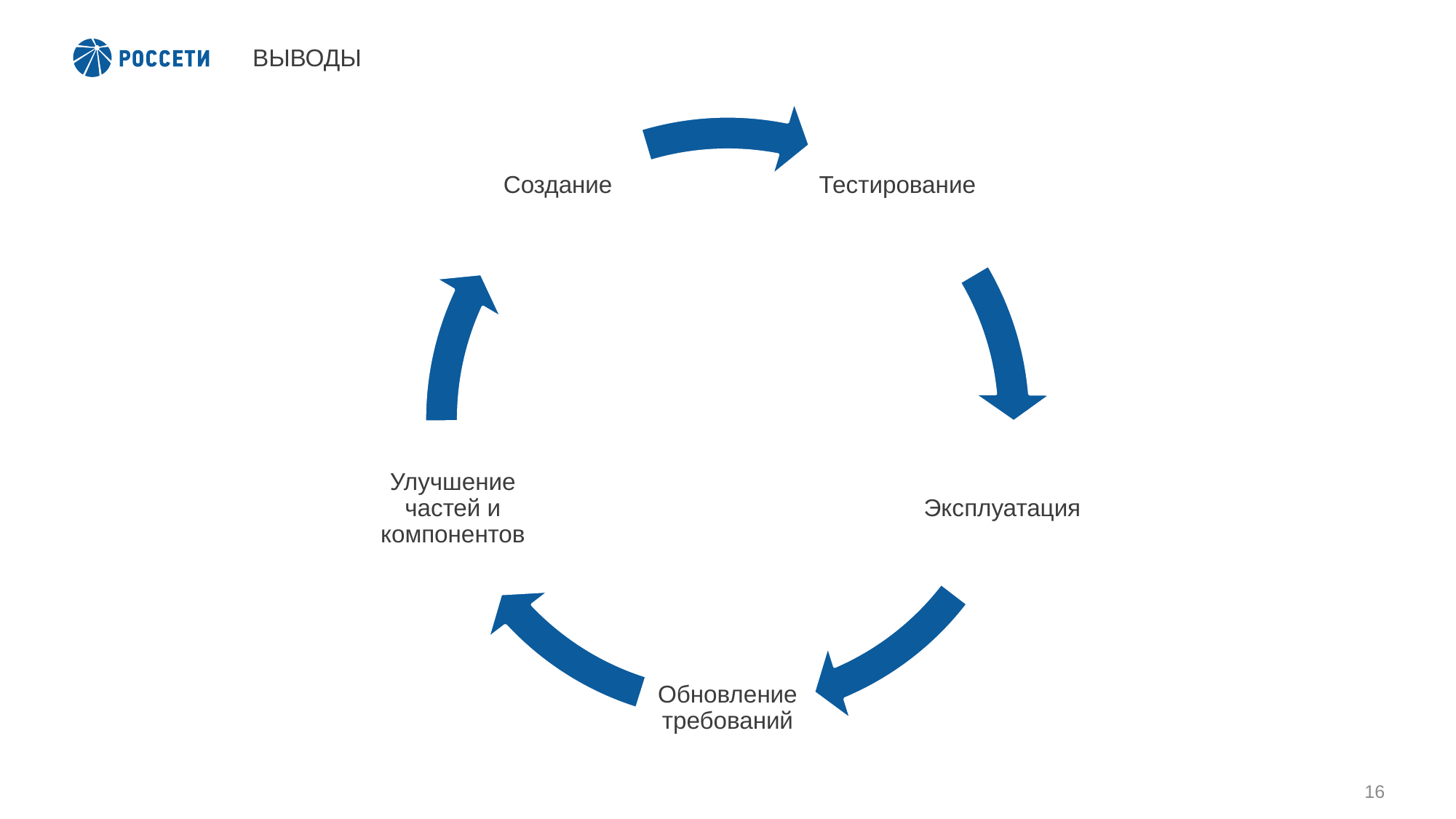

# ВЫВОДЫ
Тестирование
Эксплуатация
Обновление требований
Улучшение частей и компонентов
Создание